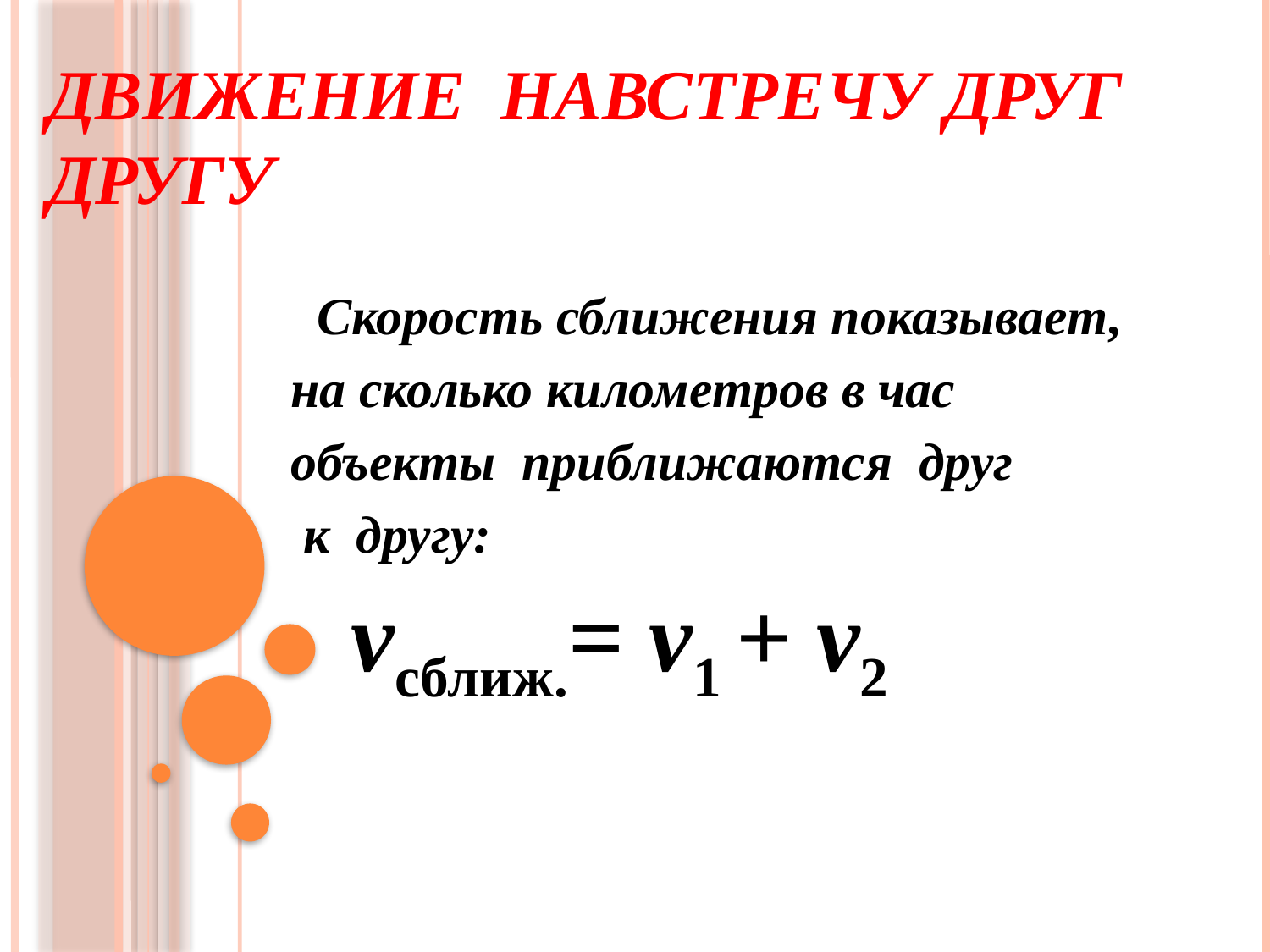

# Движение  навстречу друг другу
    Скорость сближения показывает,
 на сколько километров в час
 объекты  приближаются  друг
  к  другу:
   vсближ.= v1 + v2